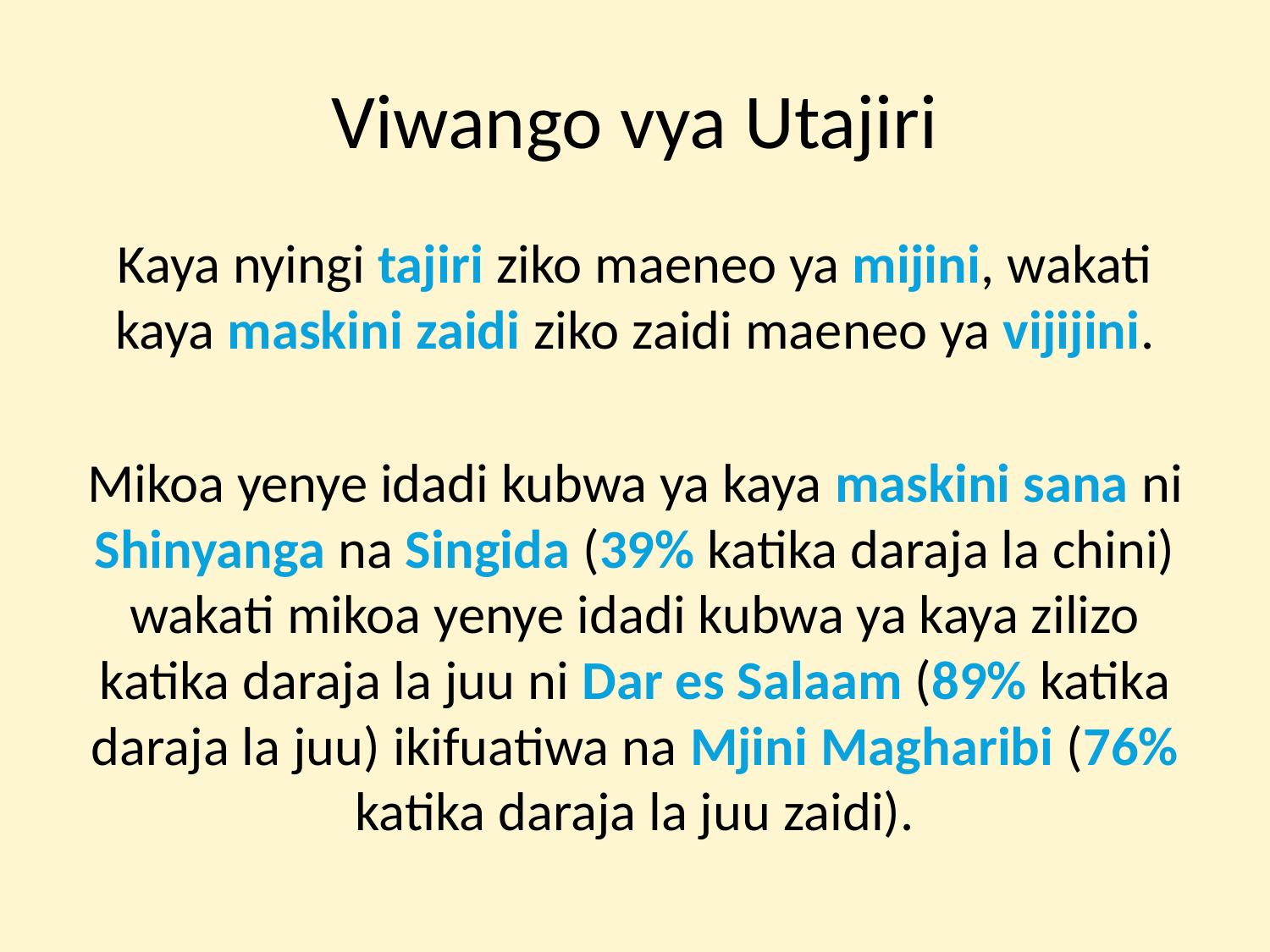

# Viwango vya Utajiri
Kaya nyingi tajiri ziko maeneo ya mijini, wakati kaya maskini zaidi ziko zaidi maeneo ya vijijini.

Mikoa yenye idadi kubwa ya kaya maskini sana ni Shinyanga na Singida (39% katika daraja la chini) wakati mikoa yenye idadi kubwa ya kaya zilizo katika daraja la juu ni Dar es Salaam (89% katika daraja la juu) ikifuatiwa na Mjini Magharibi (76% katika daraja la juu zaidi).